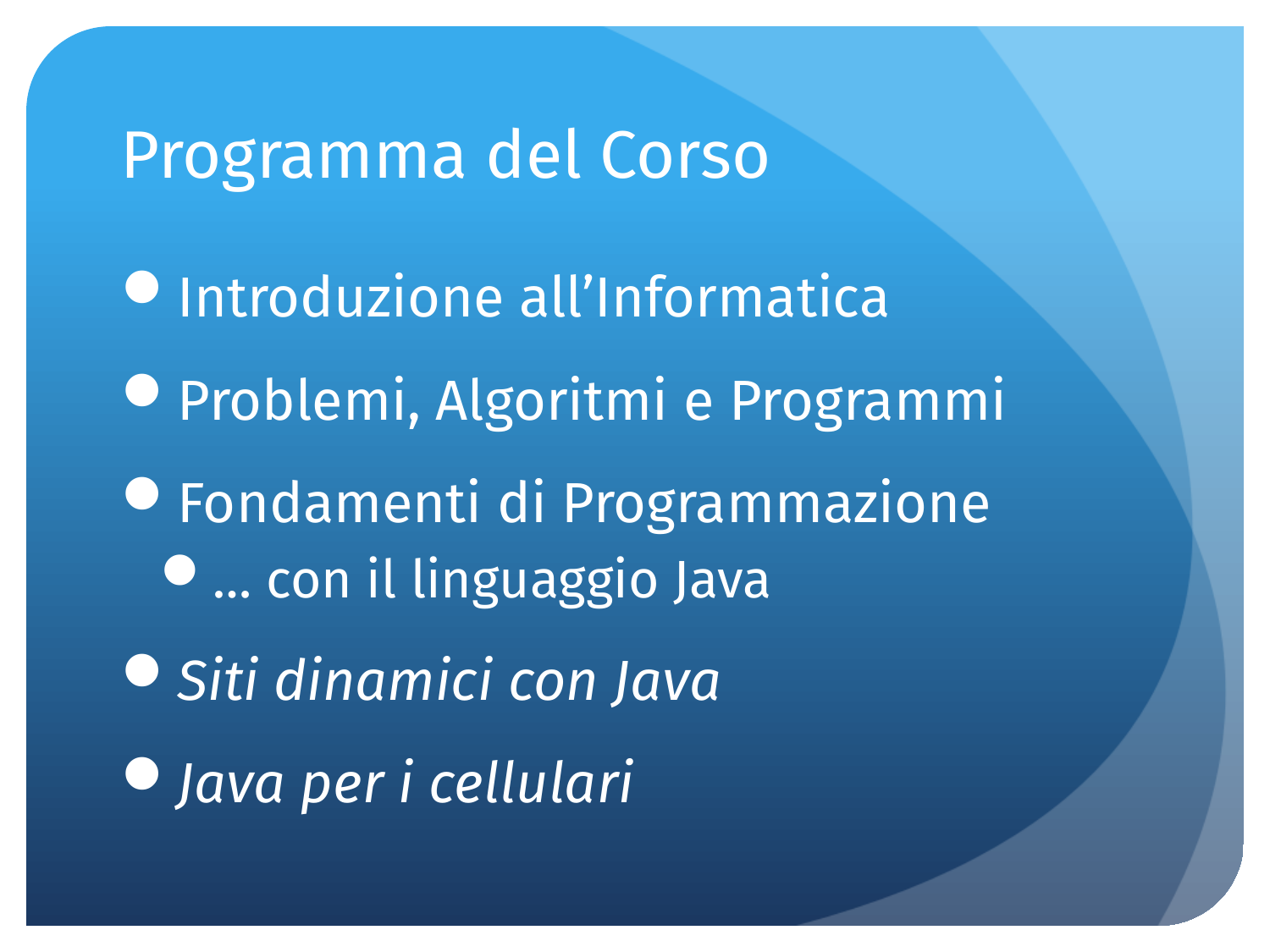

# Programma del Corso
Introduzione all’Informatica
Problemi, Algoritmi e Programmi
Fondamenti di Programmazione
… con il linguaggio Java
Siti dinamici con Java
Java per i cellulari